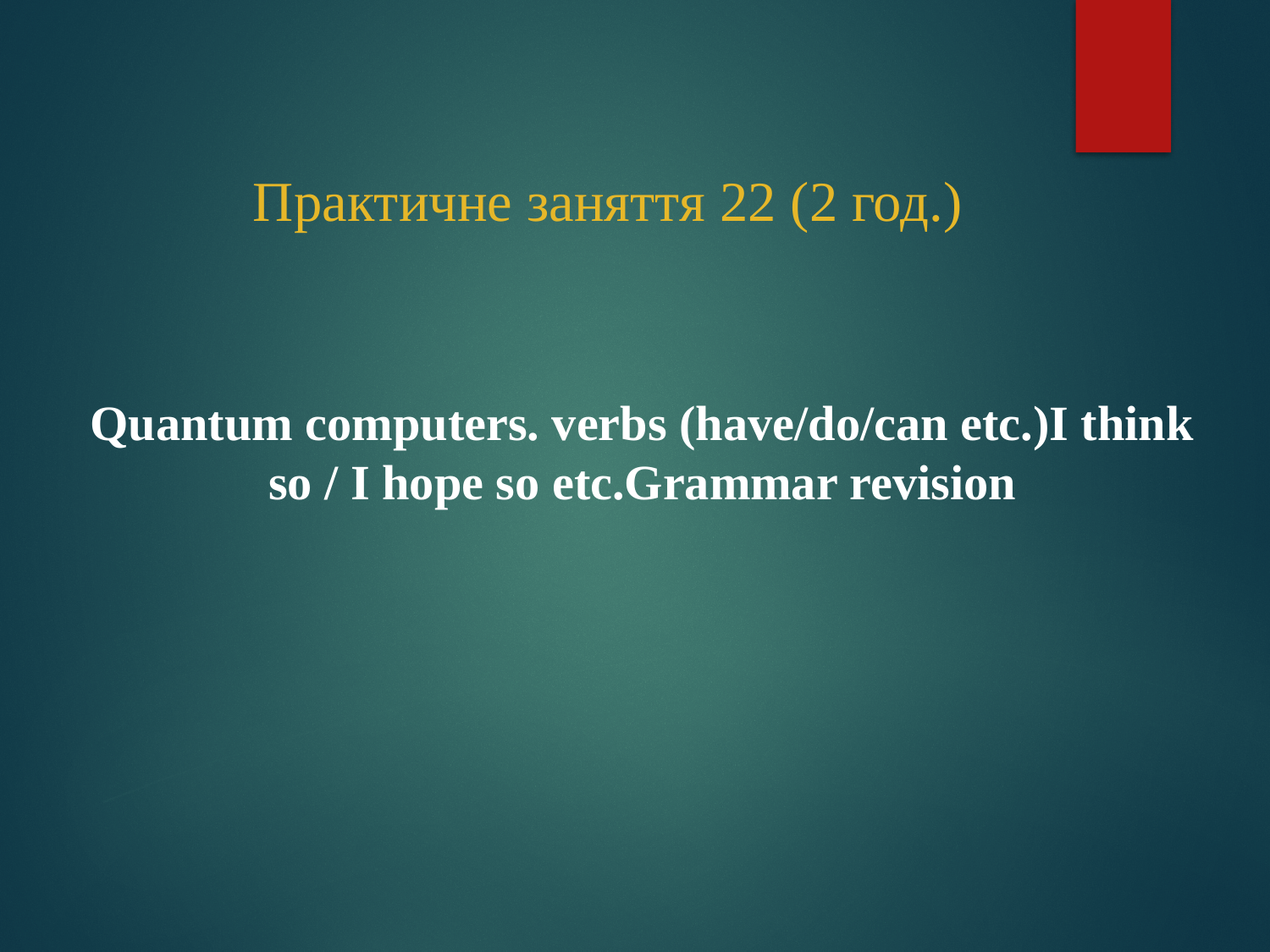

# Практичне заняття 22 (2 год.)
Quantum computers. verbs (have/do/can etc.)I think so / I hope so etc.Grammar revision